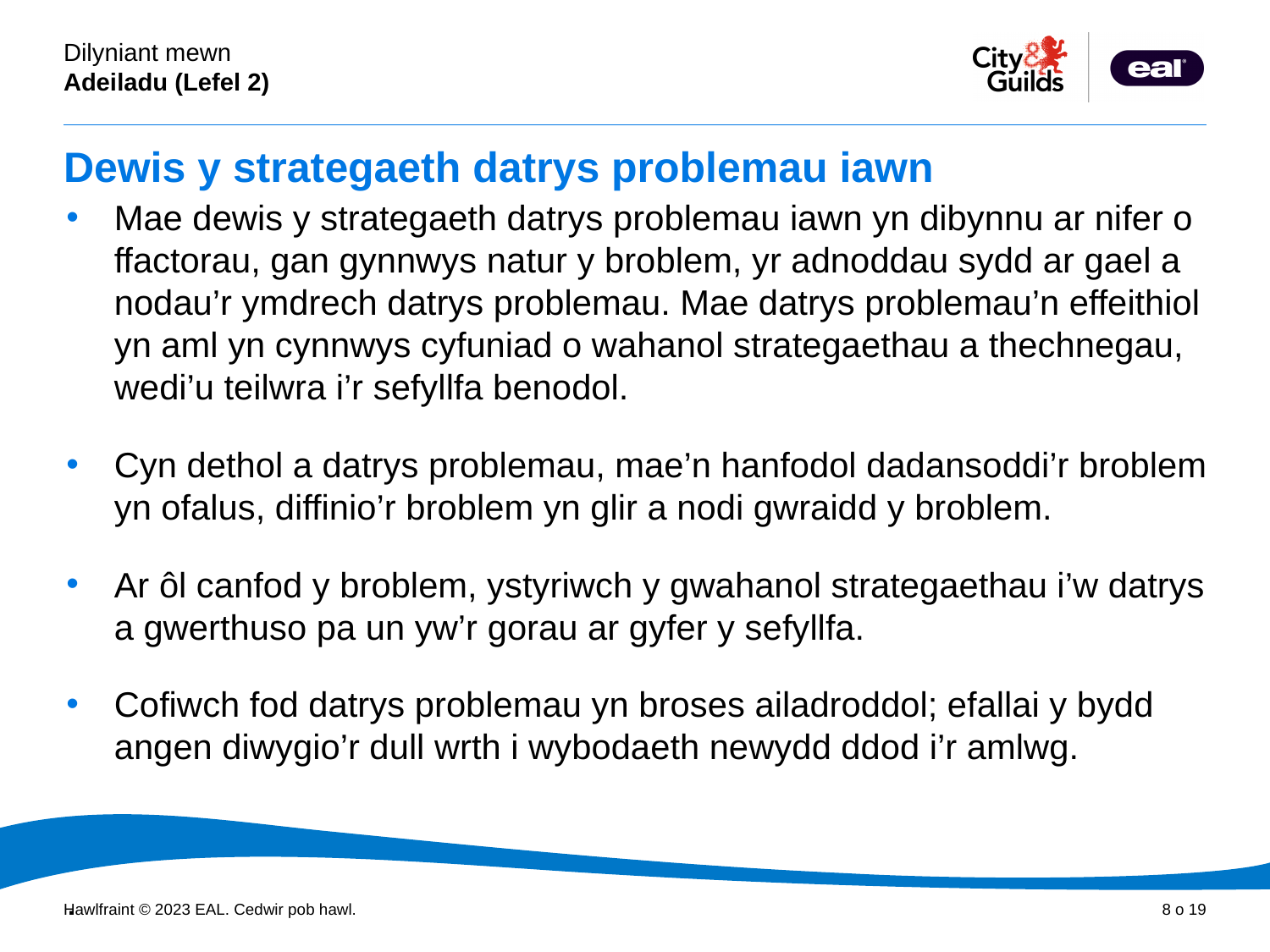

# Dewis y strategaeth datrys problemau iawn
Mae dewis y strategaeth datrys problemau iawn yn dibynnu ar nifer o ffactorau, gan gynnwys natur y broblem, yr adnoddau sydd ar gael a nodau’r ymdrech datrys problemau. Mae datrys problemau’n effeithiol yn aml yn cynnwys cyfuniad o wahanol strategaethau a thechnegau, wedi’u teilwra i’r sefyllfa benodol.
Cyn dethol a datrys problemau, mae’n hanfodol dadansoddi’r broblem yn ofalus, diffinio’r broblem yn glir a nodi gwraidd y broblem.
Ar ôl canfod y broblem, ystyriwch y gwahanol strategaethau i’w datrys a gwerthuso pa un yw’r gorau ar gyfer y sefyllfa.
Cofiwch fod datrys problemau yn broses ailadroddol; efallai y bydd angen diwygio’r dull wrth i wybodaeth newydd ddod i’r amlwg.

.